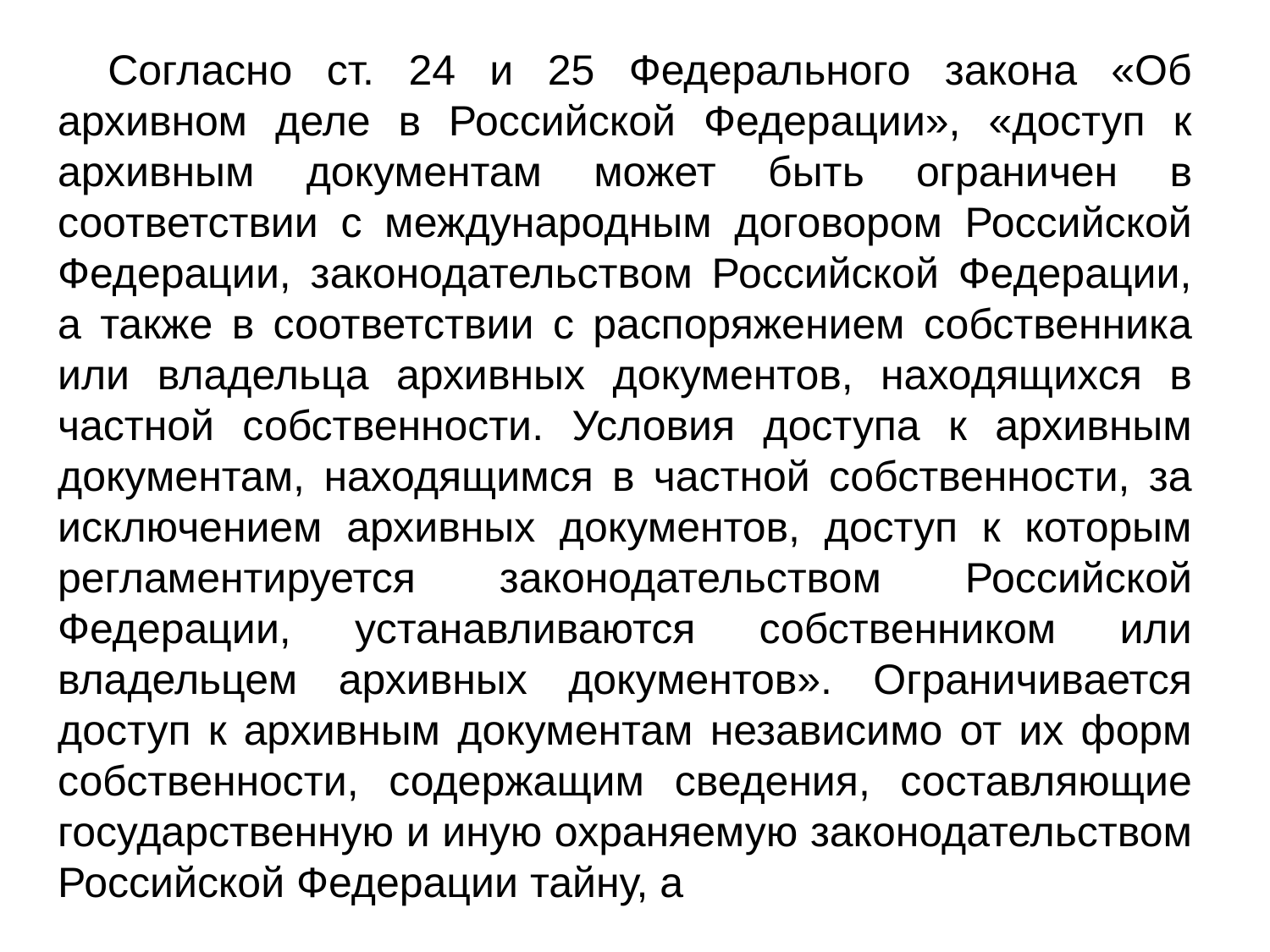

Согласно ст. 24 и 25 Федерального закона «Об архивном деле в Российской Федерации», «доступ к архивным документам может быть ограничен в соответствии с международным договором Российской Федерации, законодательством Российской Федерации, а также в соответствии с распоряжением собственника или владельца архивных документов, находящихся в частной собственности. Условия доступа к архивным документам, находящимся в частной собственности, за исключением архивных документов, доступ к которым регламентируется законодательством Российской Федерации, устанавливаются собственником или владельцем архивных документов». Ограничивается доступ к архивным документам независимо от их форм собственности, содержащим сведения, составляющие государственную и иную охраняемую законодательством Российской Федерации тайну, а